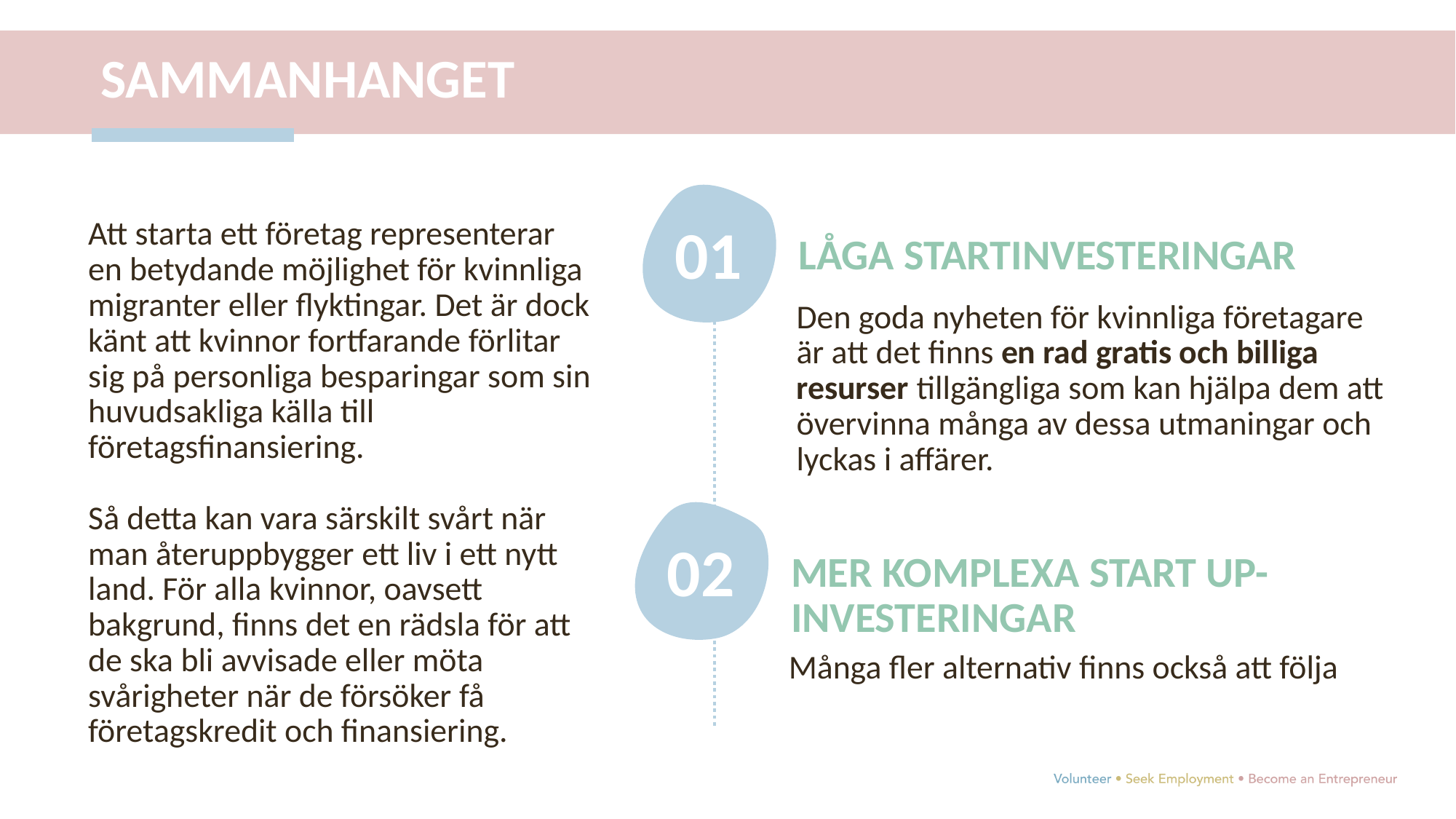

SAMMANHANGET

01
Att starta ett företag representerar en betydande möjlighet för kvinnliga migranter eller flyktingar. Det är dock känt att kvinnor fortfarande förlitar sig på personliga besparingar som sin huvudsakliga källa till företagsfinansiering.

Så detta kan vara särskilt svårt när man återuppbygger ett liv i ett nytt land. För alla kvinnor, oavsett bakgrund, finns det en rädsla för att de ska bli avvisade eller möta svårigheter när de försöker få företagskredit och finansiering.

LÅGA STARTINVESTERINGAR
Den goda nyheten för kvinnliga företagare är att det finns en rad gratis och billiga resurser tillgängliga som kan hjälpa dem att övervinna många av dessa utmaningar och lyckas i affärer.

02
MER KOMPLEXA START UP-INVESTERINGAR
Många fler alternativ finns också att följa